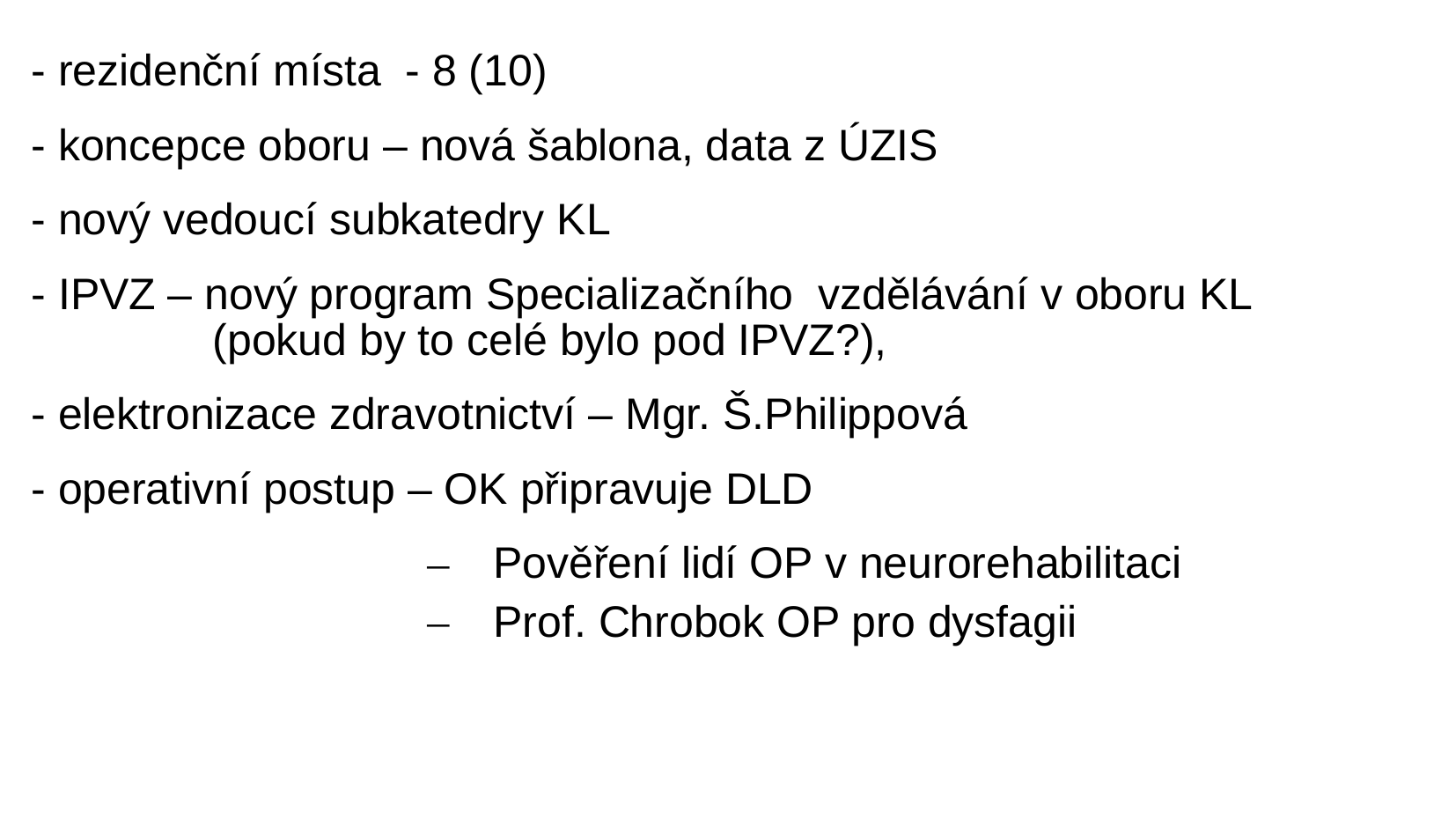

# - rezidenční místa  - 8 (10)
- koncepce oboru – nová šablona, data z ÚZIS
- nový vedoucí subkatedry KL
- IPVZ – nový program Specializačního  vzdělávání v oboru KL 		(pokud by to celé bylo pod IPVZ?),
- elektronizace zdravotnictví – Mgr. Š.Philippová
- operativní postup – OK připravuje DLD
Pověření lidí OP v neurorehabilitaci
Prof. Chrobok OP pro dysfagii